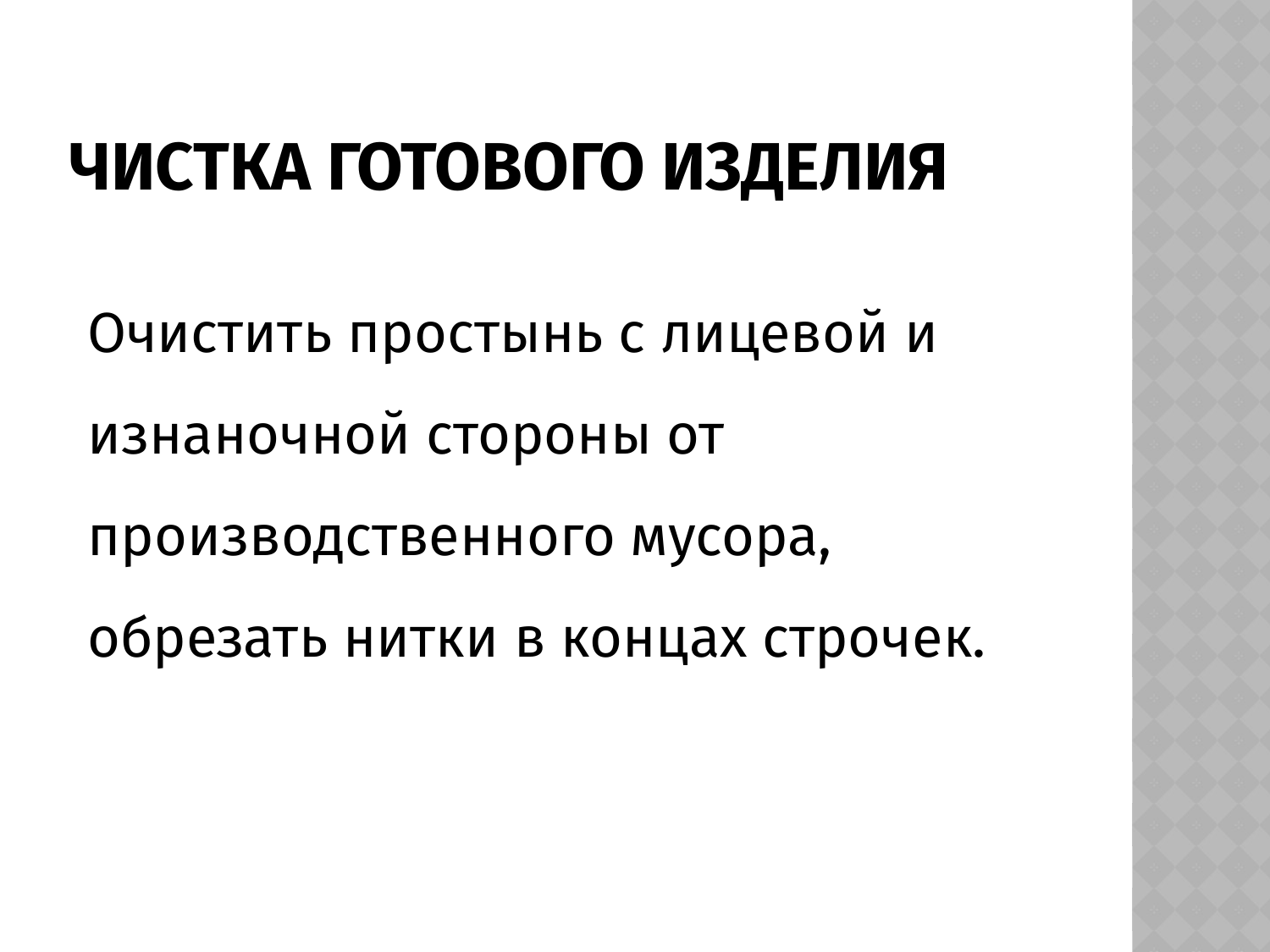

# Чистка готового изделия
Очистить простынь с лицевой и изнаночной стороны от производственного мусора,
обрезать нитки в концах строчек.